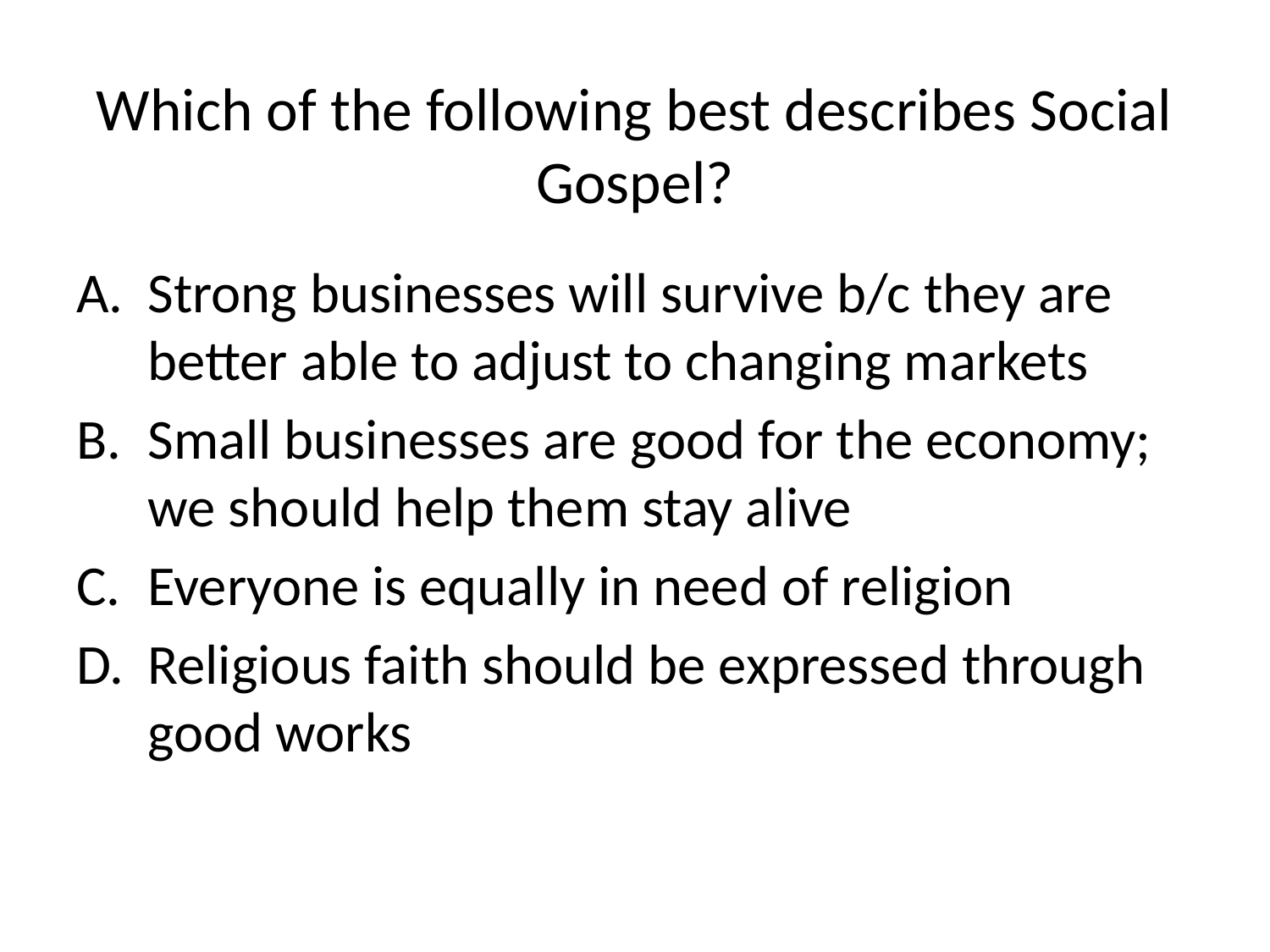

# Which of the following best describes Social Gospel?
Strong businesses will survive b/c they are better able to adjust to changing markets
Small businesses are good for the economy; we should help them stay alive
Everyone is equally in need of religion
Religious faith should be expressed through good works